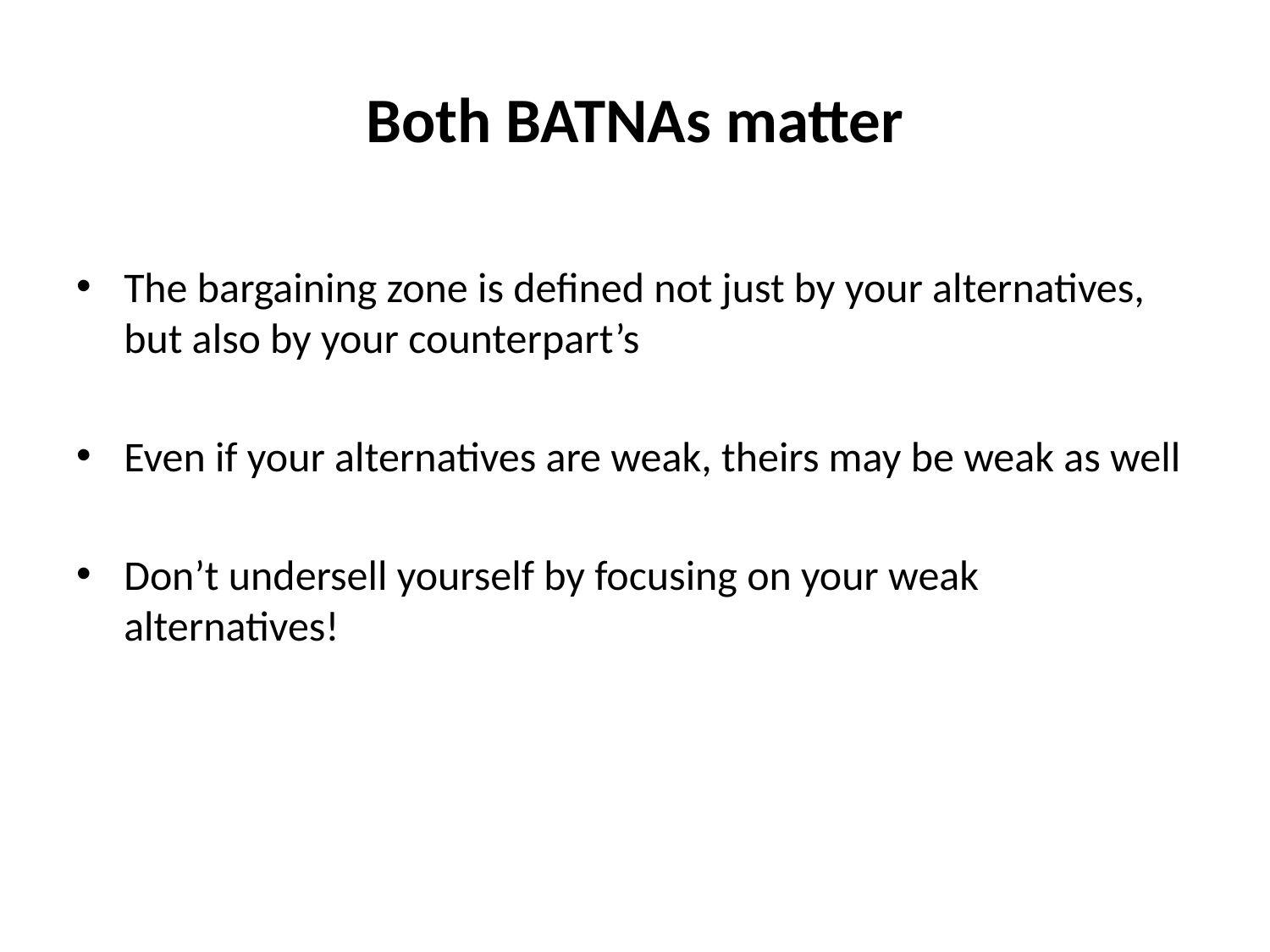

# Both BATNAs matter
The bargaining zone is defined not just by your alternatives, but also by your counterpart’s

Even if your alternatives are weak, theirs may be weak as well

Don’t undersell yourself by focusing on your weak alternatives!